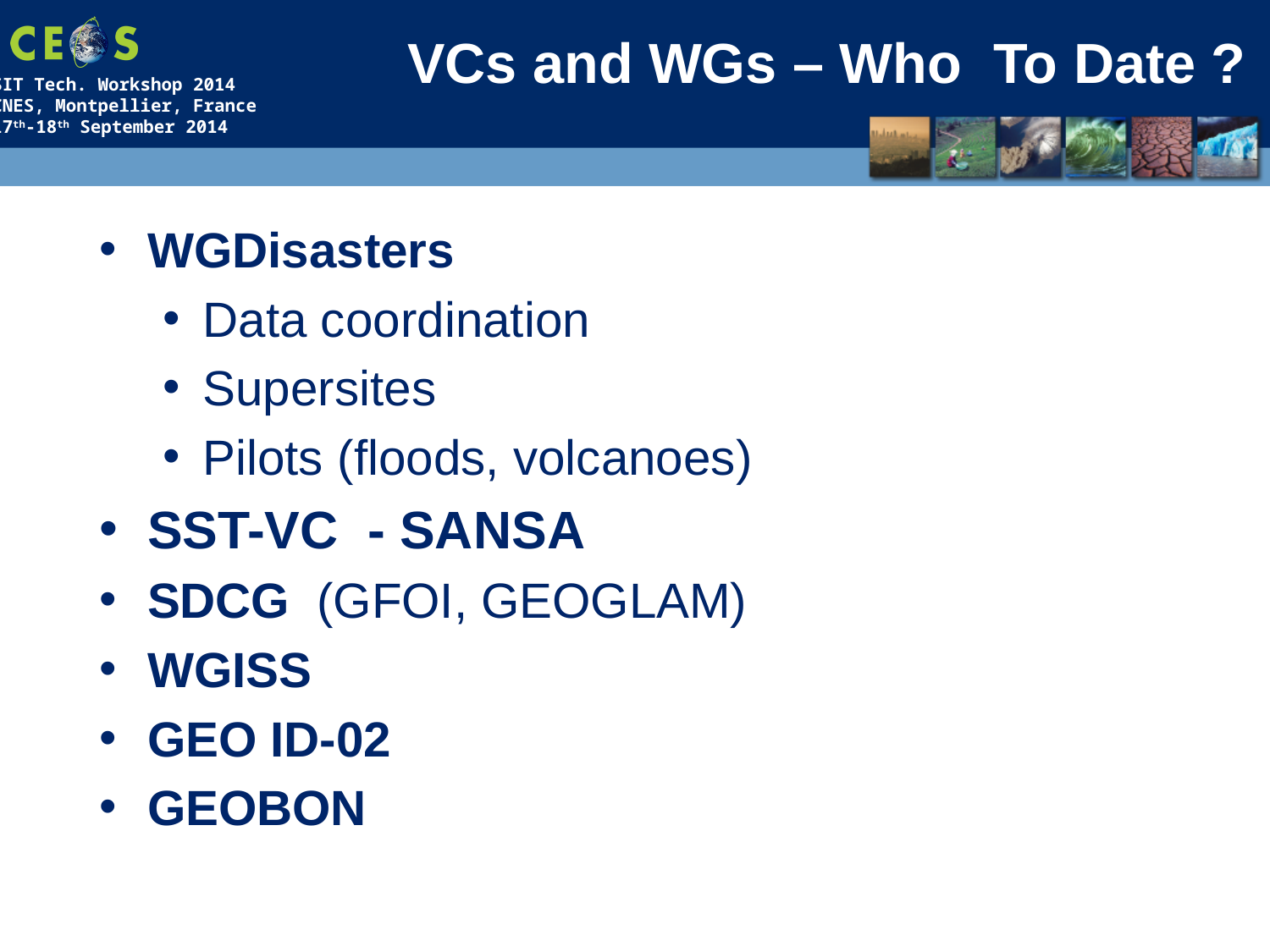

# VCs and WGs – Who  To Date ?

WGDisasters
Data coordination
Supersites
Pilots (floods, volcanoes)
SST-VC  - SANSA
SDCG  (GFOI, GEOGLAM)
WGISS
GEO ID-02
GEOBON